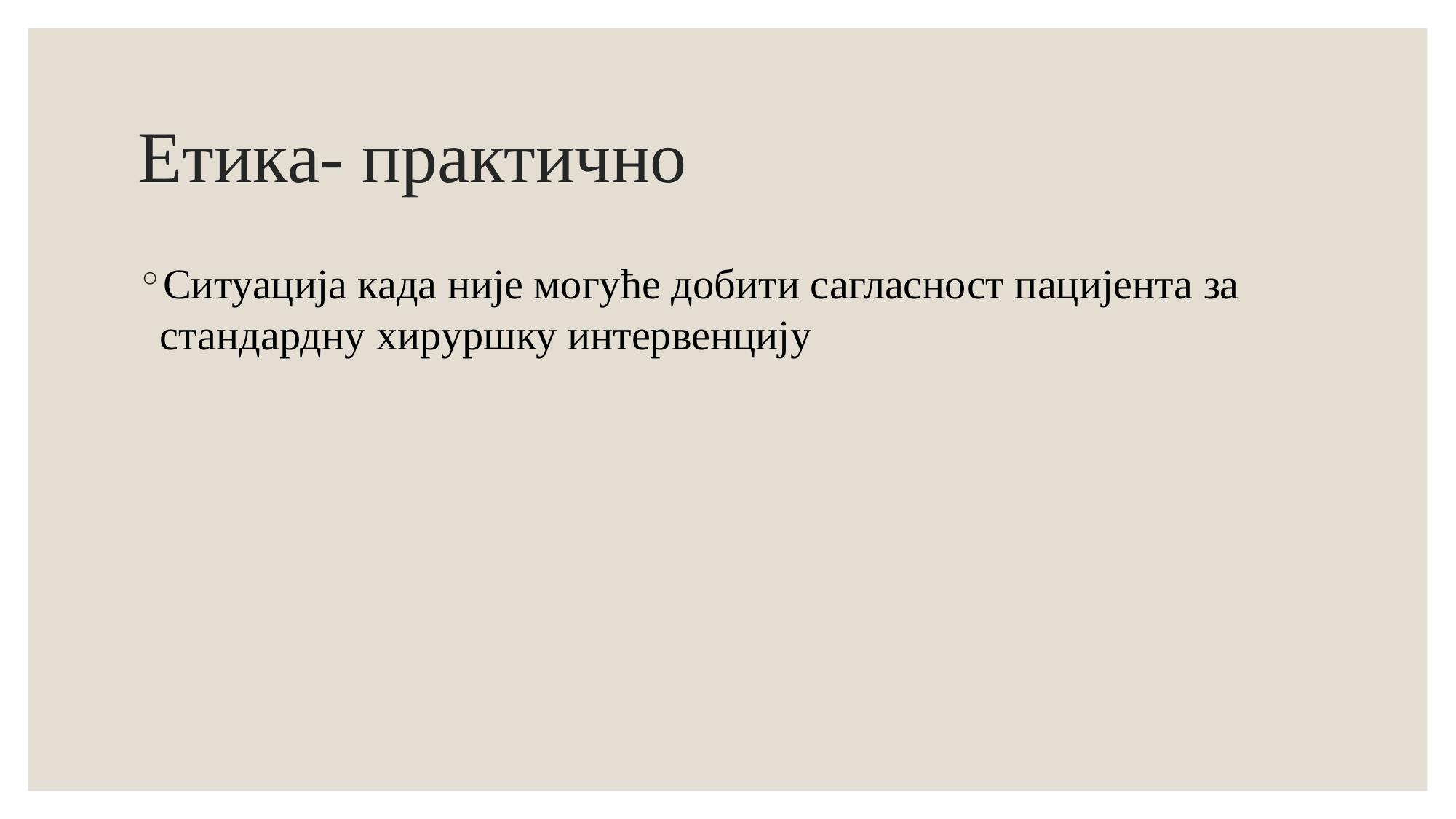

# Етика- практично
Ситуација када није могуће добити сагласност пацијента за стандардну хируршку интервенцију